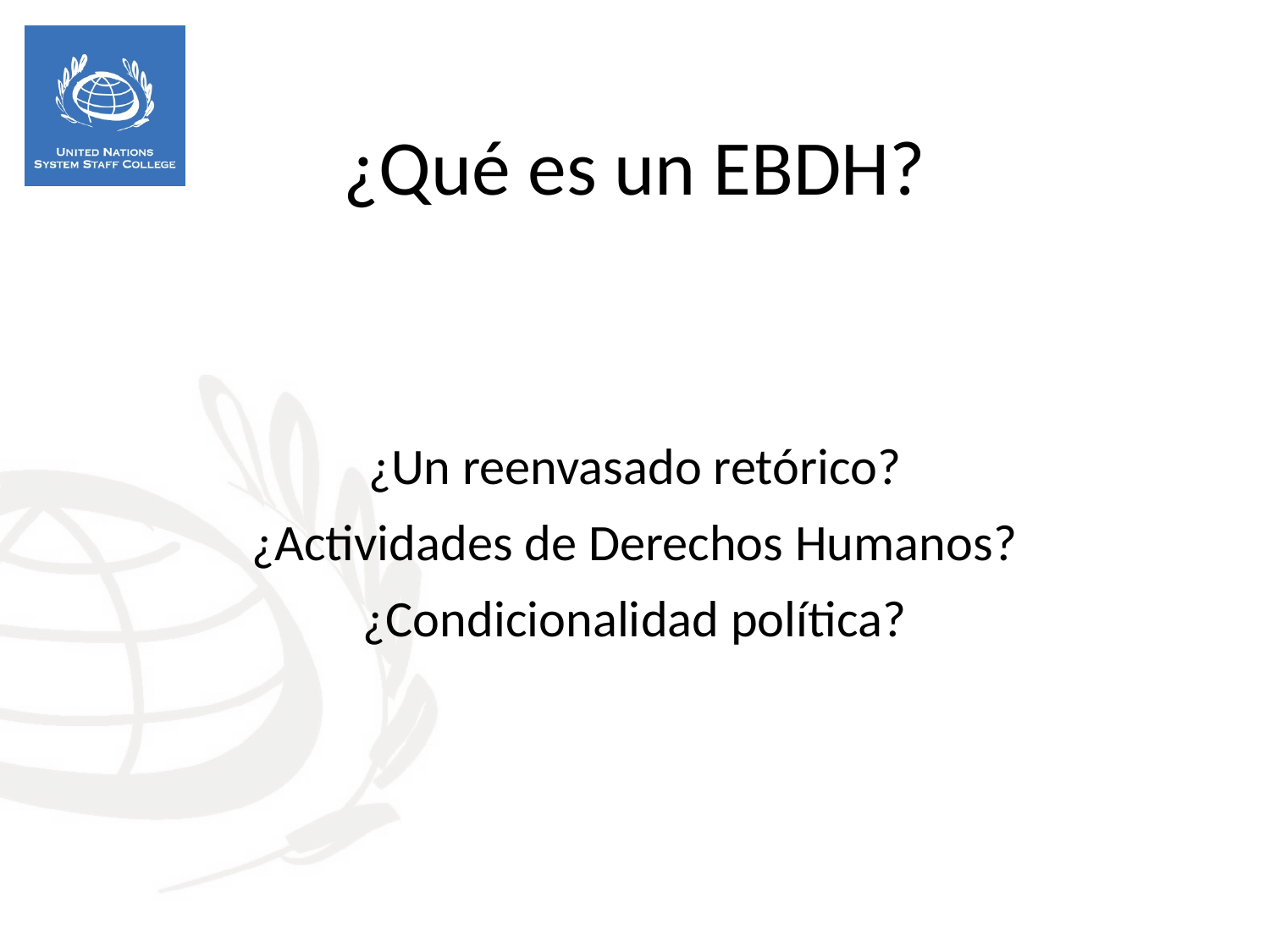

¿Qué es un EBDH?

¿Un reenvasado retórico?
¿Actividades de Derechos Humanos?
¿Condicionalidad política?